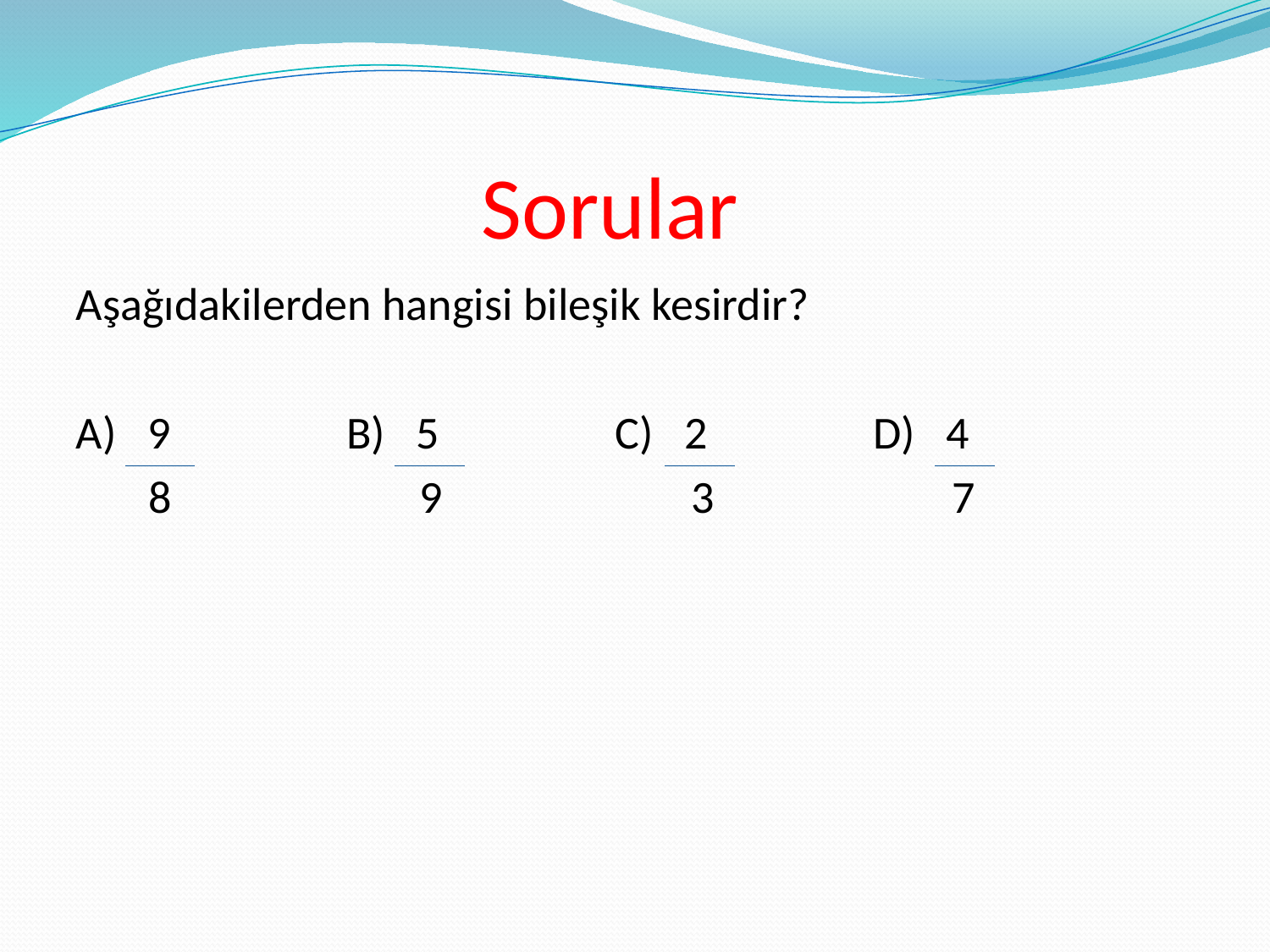

# Sorular
Aşağıdakilerden hangisi bileşik kesirdir?

A)   9                 B)   5                 C)   2                D)   4
       8                        9                        3                       7